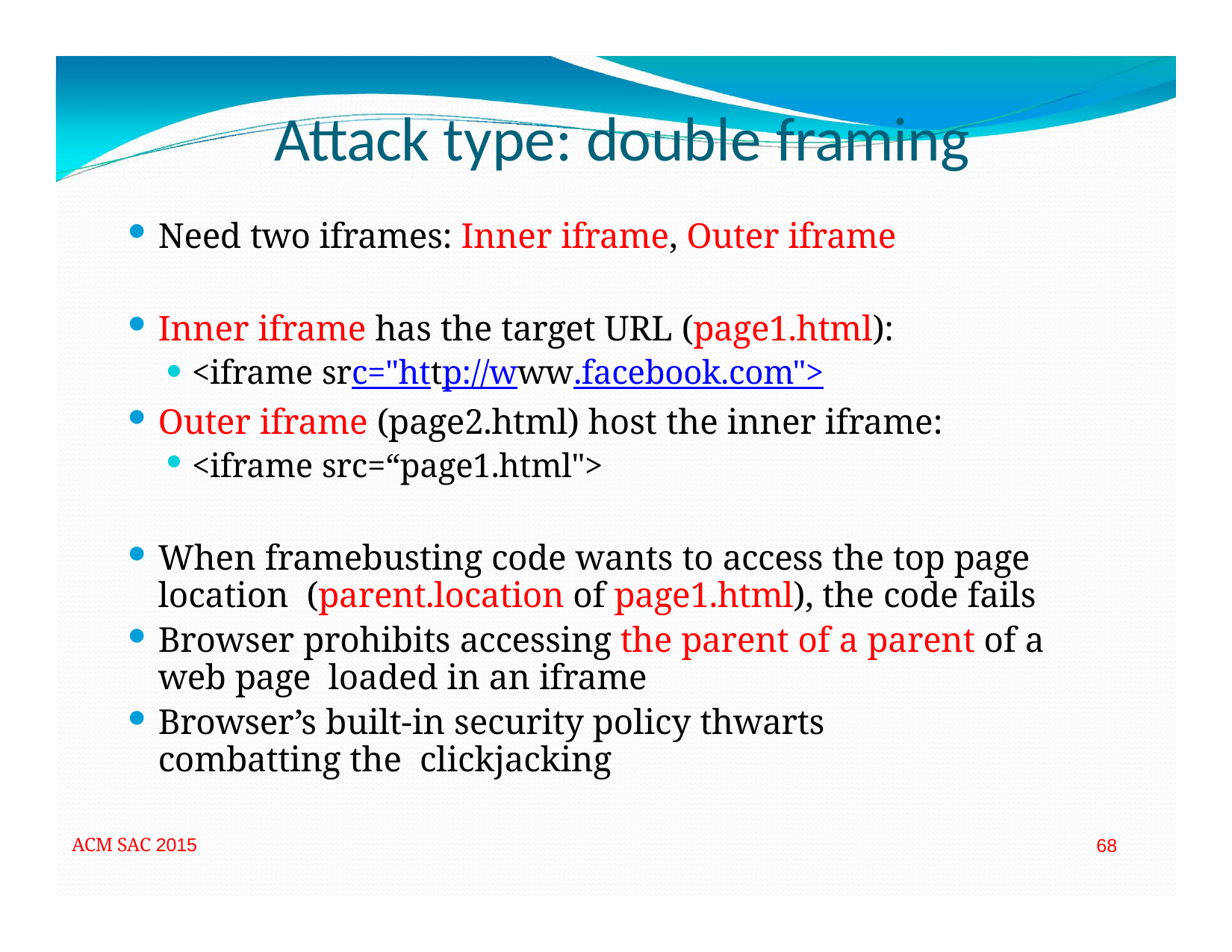

# Attack type: double framing
Need two iframes: Inner iframe, Outer iframe

Inner iframe has the target URL (page1.html):
<iframe src="http://www.facebook.com">
Outer iframe (page2.html) host the inner iframe:
<iframe src=“page1.html">

When framebusting code wants to access the top page location  (parent.location of page1.html), the code fails
Browser prohibits accessing the parent of a parent of a web page  loaded in an iframe
Browser’s built‐in security policy thwarts combatting the  clickjacking
ACM SAC 2015
68